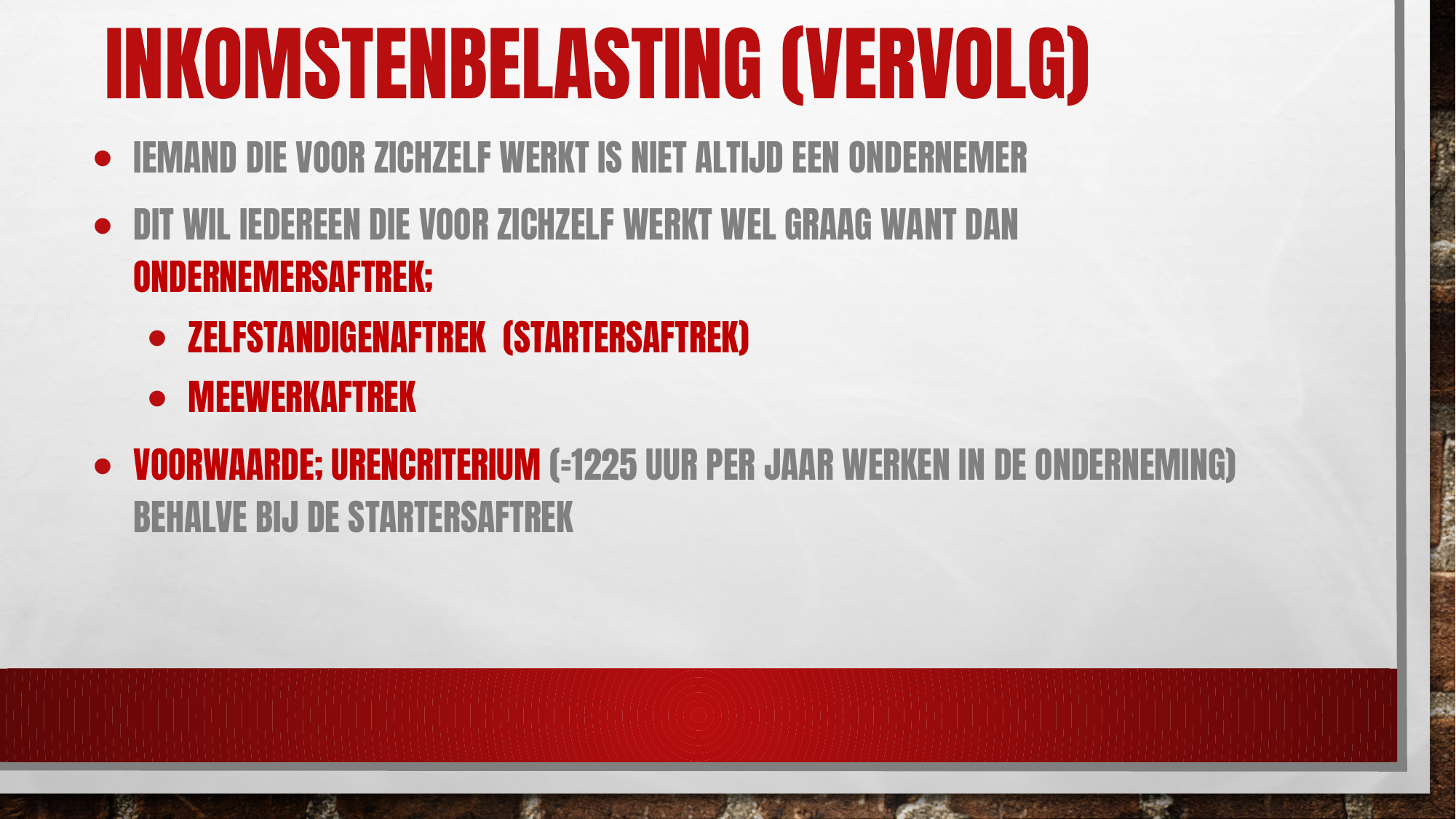

# Inkomstenbelasting (vervolg)
Iemand die voor zichzelf werkt is niet altijd een ondernemer
Dit wil iedereen die voor zichzelf werkt wel graag want dan ondernemersaftrek;
Zelfstandigenaftrek  (startersaftrek)
meewerkaftrek
Voorwaarde; Urencriterium (=1225 uur per jaar werken in de onderneming) behalve bij de startersaftrek